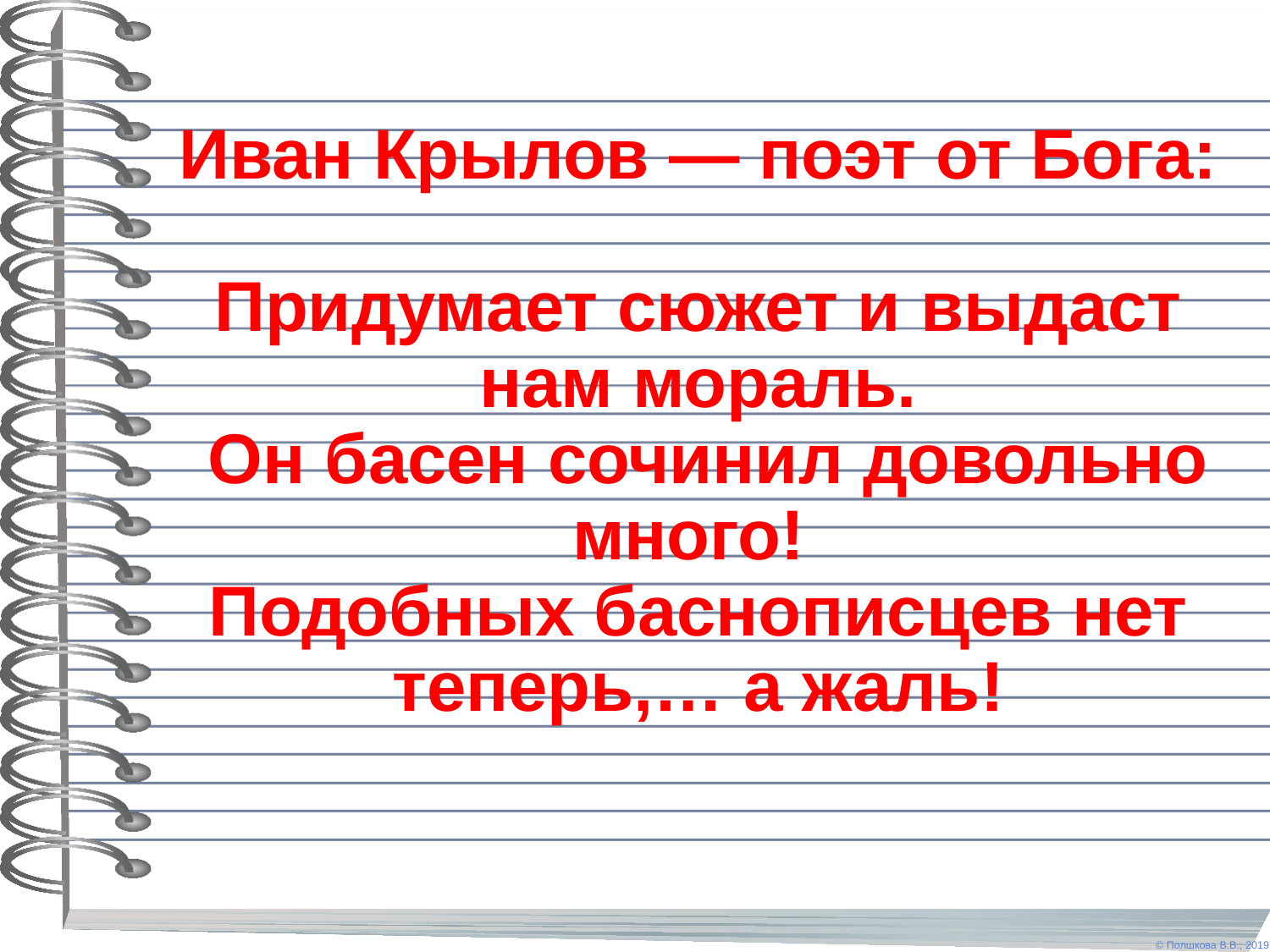

# Иван Крылов — поэт от Бога: Придумает сюжет и выдаст нам мораль. Он басен сочинил довольно много! Подобных баснописцев нет теперь,… а жаль!